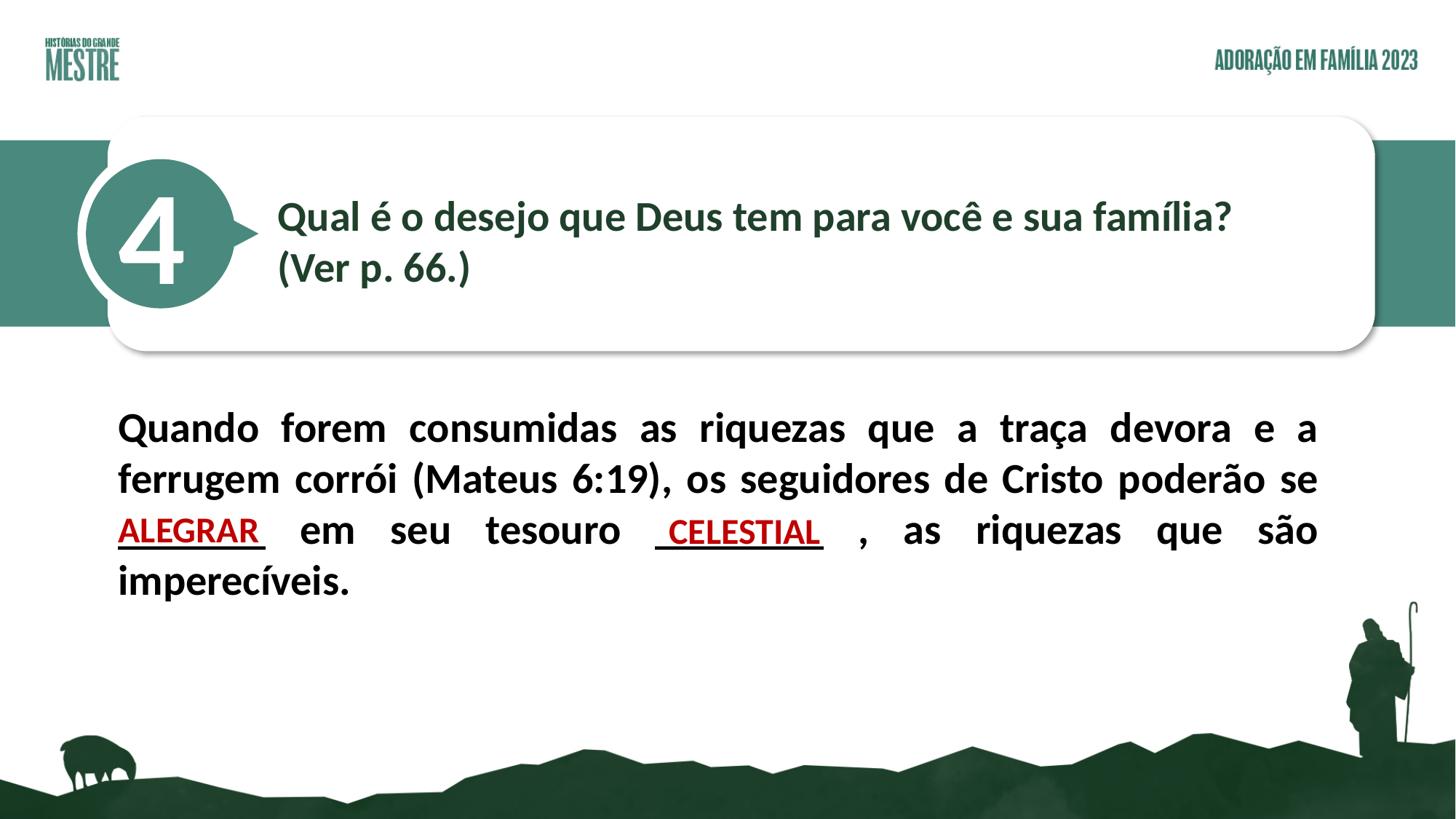

4
Qual é o desejo que Deus tem para você e sua família?
(Ver p. 66.)
Quando forem consumidas as riquezas que a traça devora e a ferrugem corrói (Mateus 6:19), os seguidores de Cristo poderão se _______ em seu tesouro ________ , as riquezas que são imperecíveis.
ALEGRAR
CELESTIAL